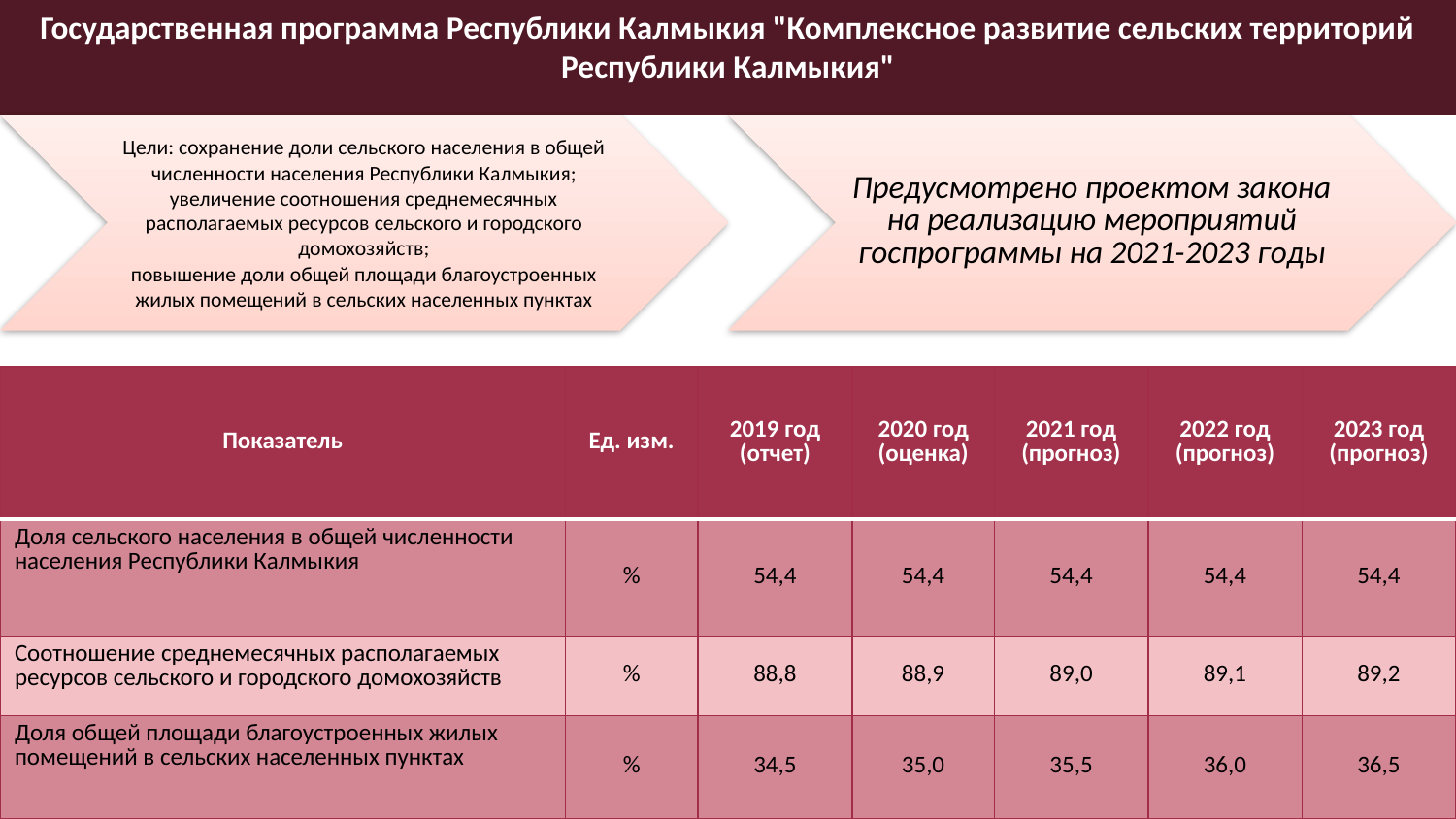

Государственная программа Республики Калмыкия "Комплексное развитие сельских территорий Республики Калмыкия"
Цели: сохранение доли сельского населения в общей численности населения Республики Калмыкия;
увеличение соотношения среднемесячных располагаемых ресурсов сельского и городского домохозяйств;
повышение доли общей площади благоустроенных жилых помещений в сельских населенных пунктах
Предусмотрено проектом закона на реализацию мероприятий госпрограммы на 2021-2023 годы
| Показатель | Ед. изм. | 2019 год (отчет) | 2020 год (оценка) | 2021 год (прогноз) | 2022 год (прогноз) | 2023 год (прогноз) |
| --- | --- | --- | --- | --- | --- | --- |
| Доля сельского населения в общей численности населения Республики Калмыкия | % | 54,4 | 54,4 | 54,4 | 54,4 | 54,4 |
| Соотношение среднемесячных располагаемых ресурсов сельского и городского домохозяйств | % | 88,8 | 88,9 | 89,0 | 89,1 | 89,2 |
| Доля общей площади благоустроенных жилых помещений в сельских населенных пунктах | % | 34,5 | 35,0 | 35,5 | 36,0 | 36,5 |